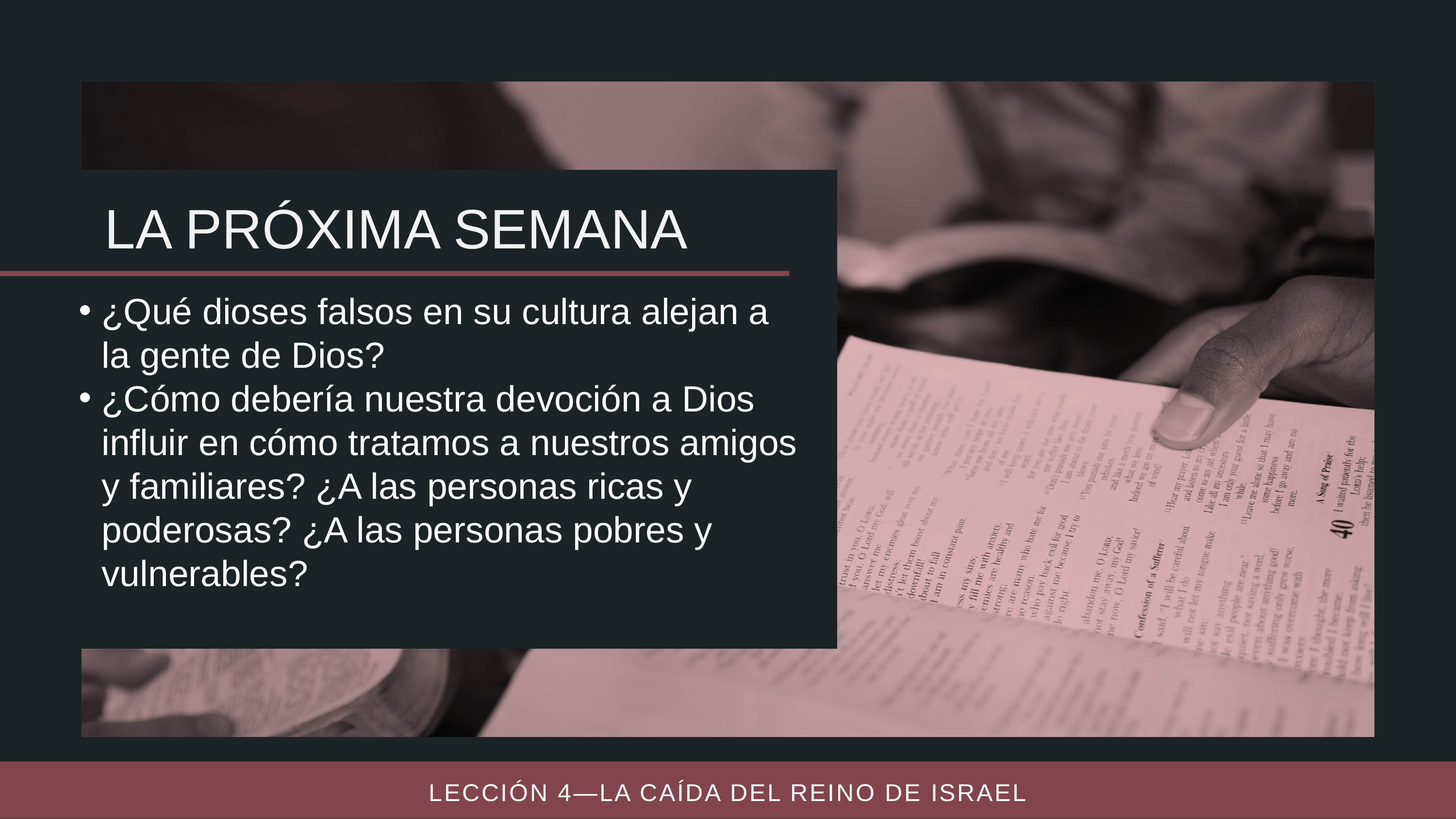

¿Qué dioses falsos en su cultura alejan a la gente de Dios?
¿Cómo debería nuestra devoción a Dios influir en cómo tratamos a nuestros amigos y familiares? ¿A las personas ricas y poderosas? ¿A las personas pobres y vulnerables?